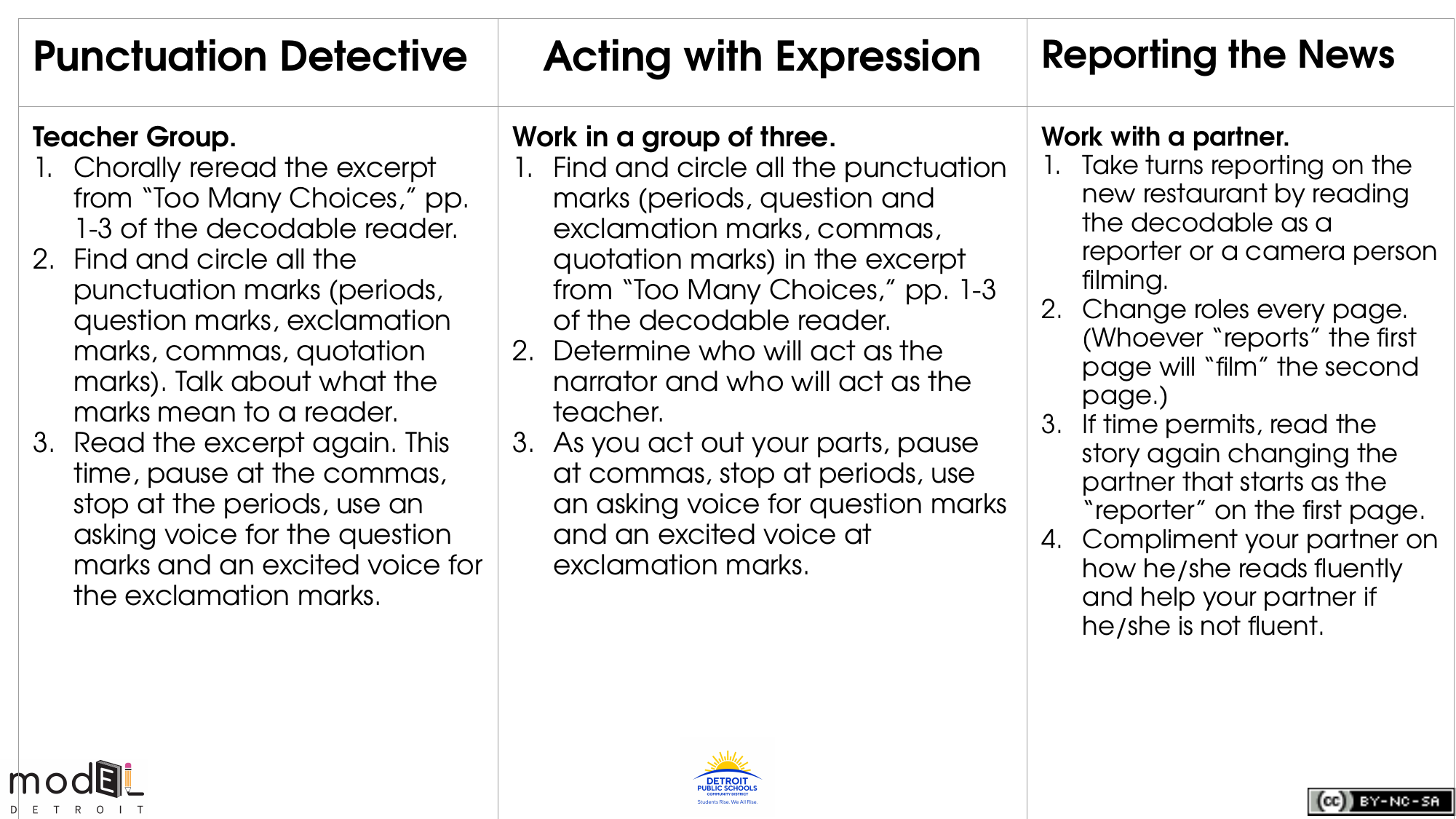

| Punctuation Detective | Acting with Expression | Reporting the News |
| --- | --- | --- |
| Teacher Group. Chorally reread the excerpt from “Too Many Choices,” pp. 1-3 of the decodable reader. Find and circle all the punctuation marks (periods, question marks, exclamation marks, commas, quotation marks). Talk about what the marks mean to a reader. Read the excerpt again. This time, pause at the commas, stop at the periods, use an asking voice for the question marks and an excited voice for the exclamation marks. | Work in a group of three. Find and circle all the punctuation marks (periods, question and exclamation marks, commas, quotation marks) in the excerpt from “Too Many Choices,” pp. 1-3 of the decodable reader. Determine who will act as the narrator and who will act as the teacher. As you act out your parts, pause at commas, stop at periods, use an asking voice for question marks and an excited voice at exclamation marks. | Work with a partner. Take turns reporting on the new restaurant by reading the decodable as a reporter or a camera person filming. Change roles every page. (Whoever “reports” the first page will “film” the second page.) If time permits, read the story again changing the partner that starts as the “reporter” on the first page. Compliment your partner on how he/she reads fluently and help your partner if he/she is not fluent. |